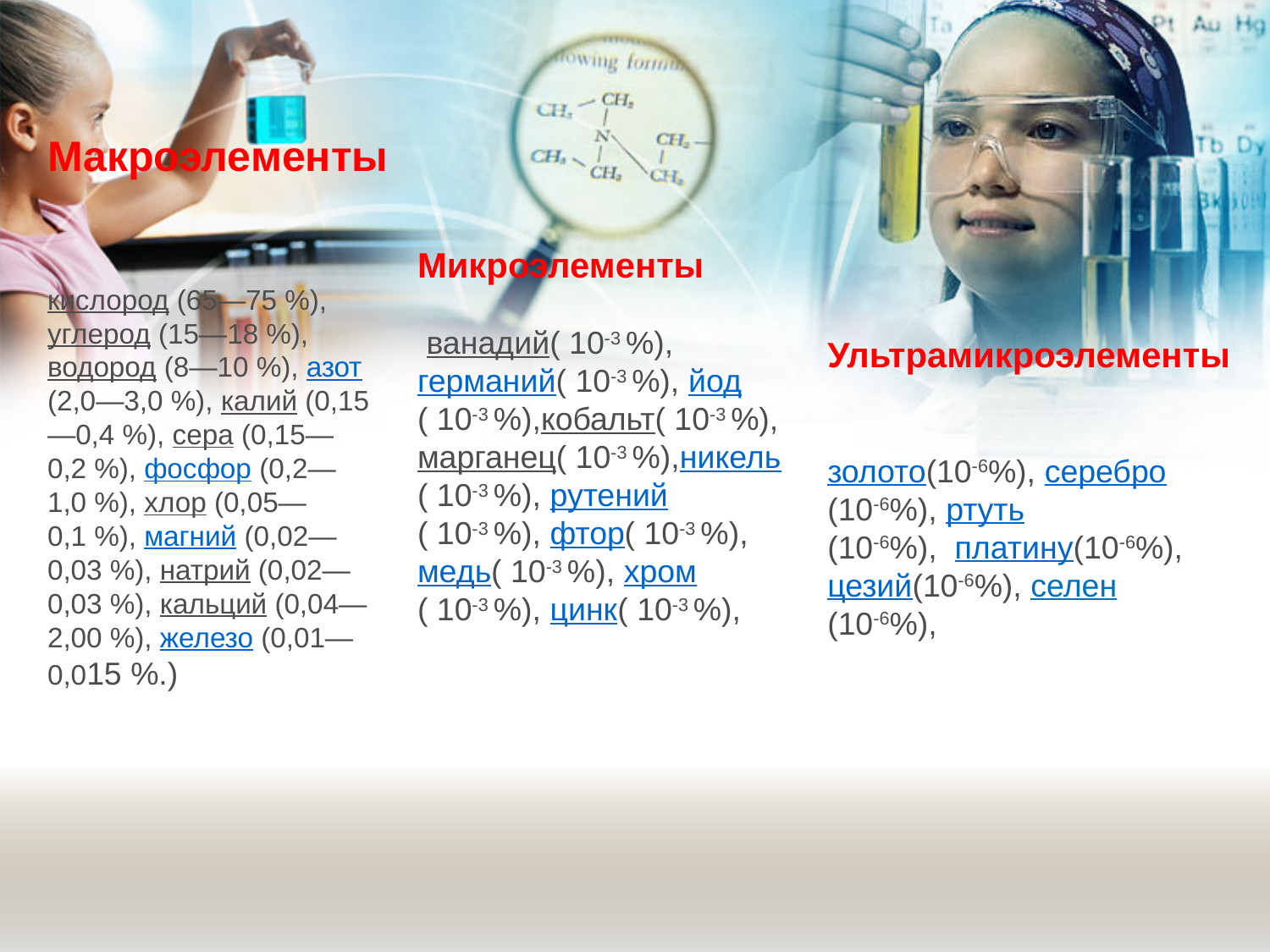

Макроэлементы

кислород (65—75 %), углерод (15—18 %), водород (8—10 %), азот (2,0—3,0 %), калий (0,15—0,4 %), сера (0,15—0,2 %), фосфор (0,2—1,0 %), хлор (0,05—0,1 %), магний (0,02—0,03 %), натрий (0,02—0,03 %), кальций (0,04—2,00 %), железо (0,01—0,015 %.)

Микроэлементы

 ванадий( 10-3 %), германий( 10-3 %), йод
( 10-3 %),кобальт( 10-3 %),  марганец( 10-3 %),никель( 10-3 %), рутений
( 10-3 %), фтор( 10-3 %),  медь( 10-3 %), хром
( 10-3 %), цинк( 10-3 %),

Ультрамикроэлементы

золото(10-6%), серебро
(10-6%), ртуть
(10-6%),  платину(10-6%),   цезий(10-6%), селен
(10-6%),